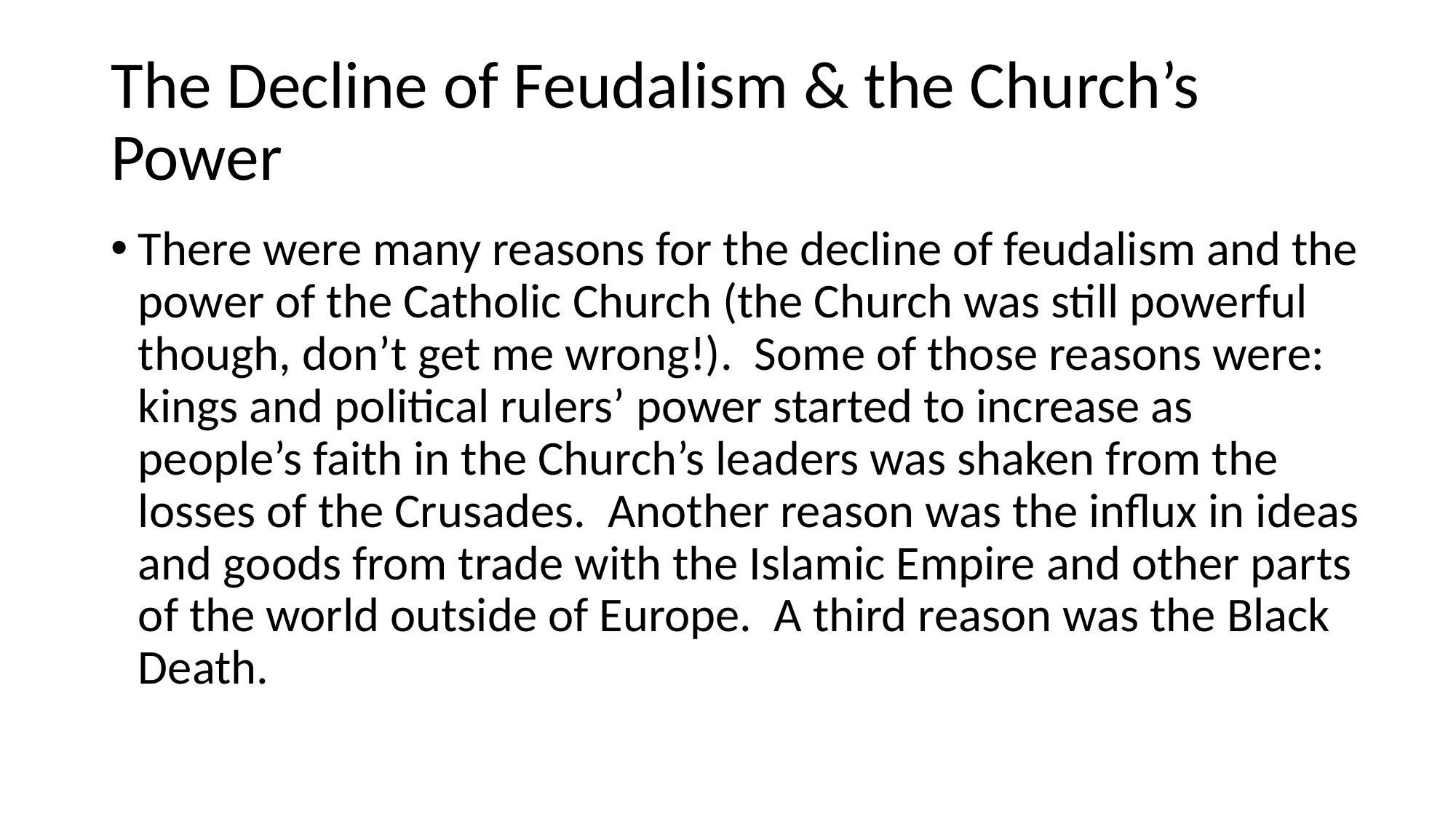

# The Decline of Feudalism & the Church’s Power
There were many reasons for the decline of feudalism and the power of the Catholic Church (the Church was still powerful though, don’t get me wrong!).  Some of those reasons were: kings and political rulers’ power started to increase as people’s faith in the Church’s leaders was shaken from the losses of the Crusades.  Another reason was the influx in ideas and goods from trade with the Islamic Empire and other parts of the world outside of Europe.  A third reason was the Black Death.